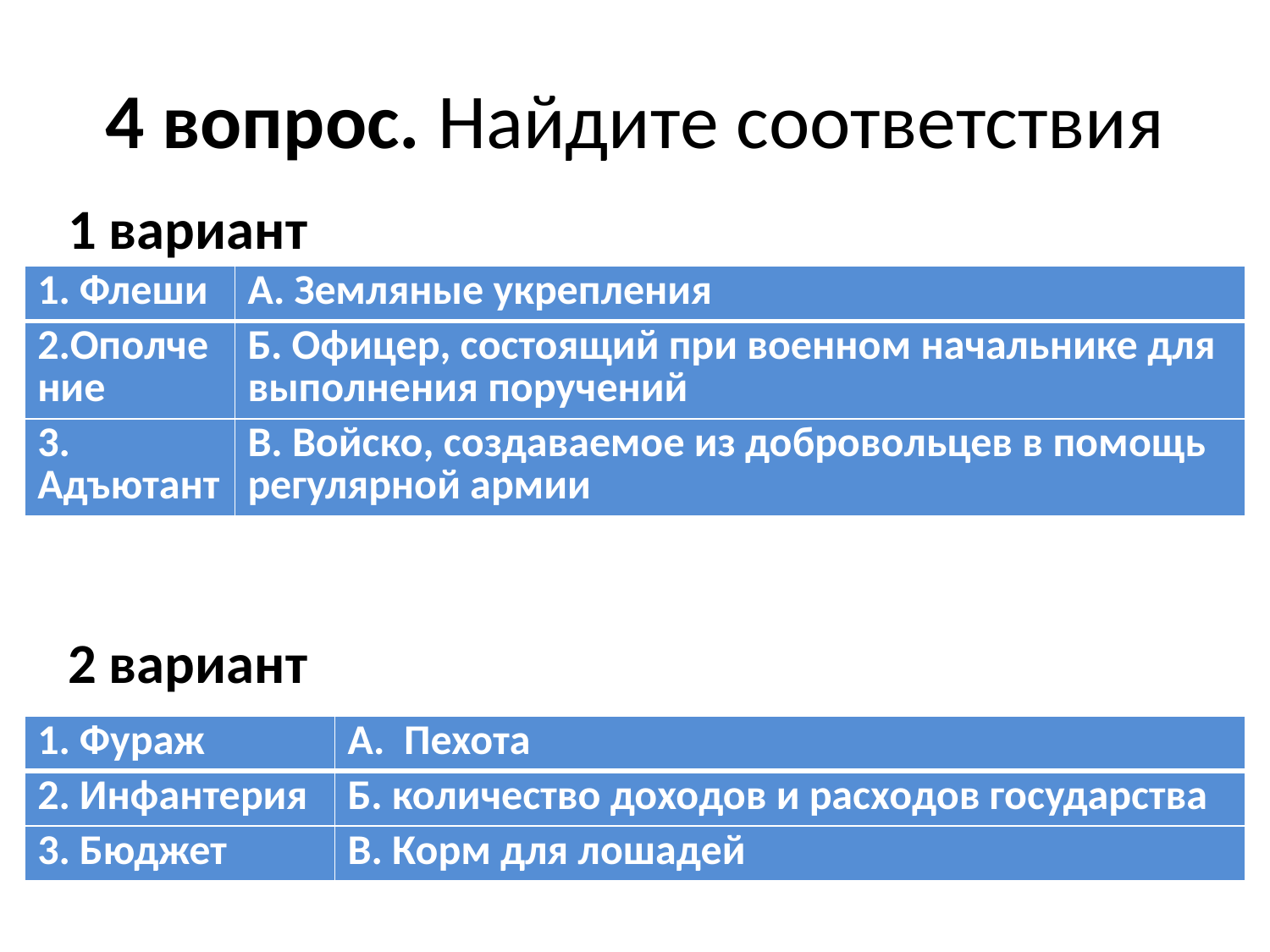

# 4 вопрос. Найдите соответствия
1 вариант

2 вариант

| 1. Флеши | А. Земляные укрепления |
| --- | --- |
| 2.Ополчение | Б. Офицер, состоящий при военном начальнике для выполнения поручений |
| 3. Адъютант | В. Войско, создаваемое из добровольцев в помощь регулярной армии |
| 1. Фураж | А. Пехота |
| --- | --- |
| 2. Инфантерия | Б. количество доходов и расходов государства |
| 3. Бюджет | В. Корм для лошадей |